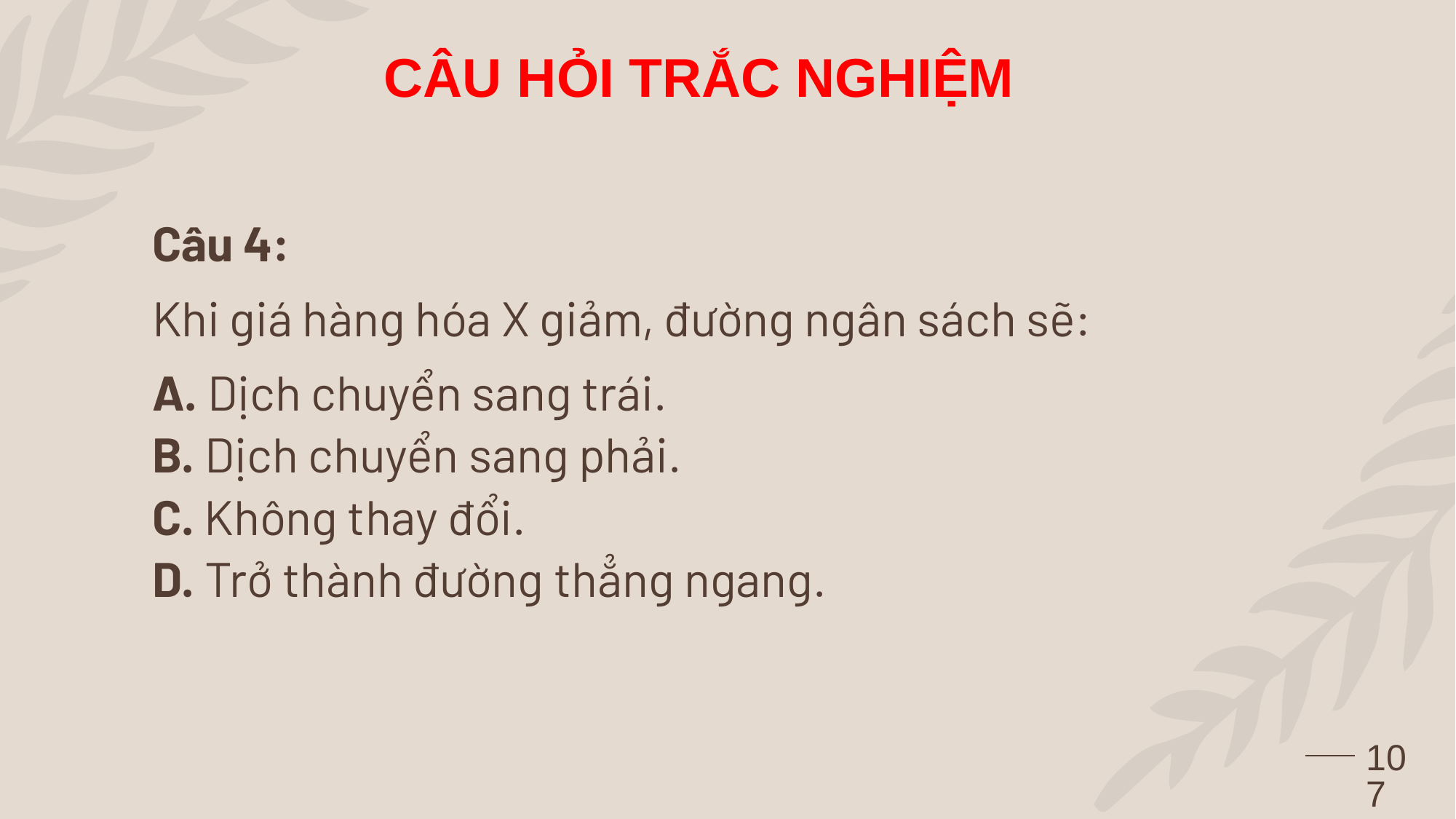

CÂU HỎI TRẮC NGHIỆM
Câu 4:
Khi giá hàng hóa X giảm, đường ngân sách sẽ:
A. Dịch chuyển sang trái.
B. Dịch chuyển sang phải.
C. Không thay đổi.
D. Trở thành đường thẳng ngang.
107